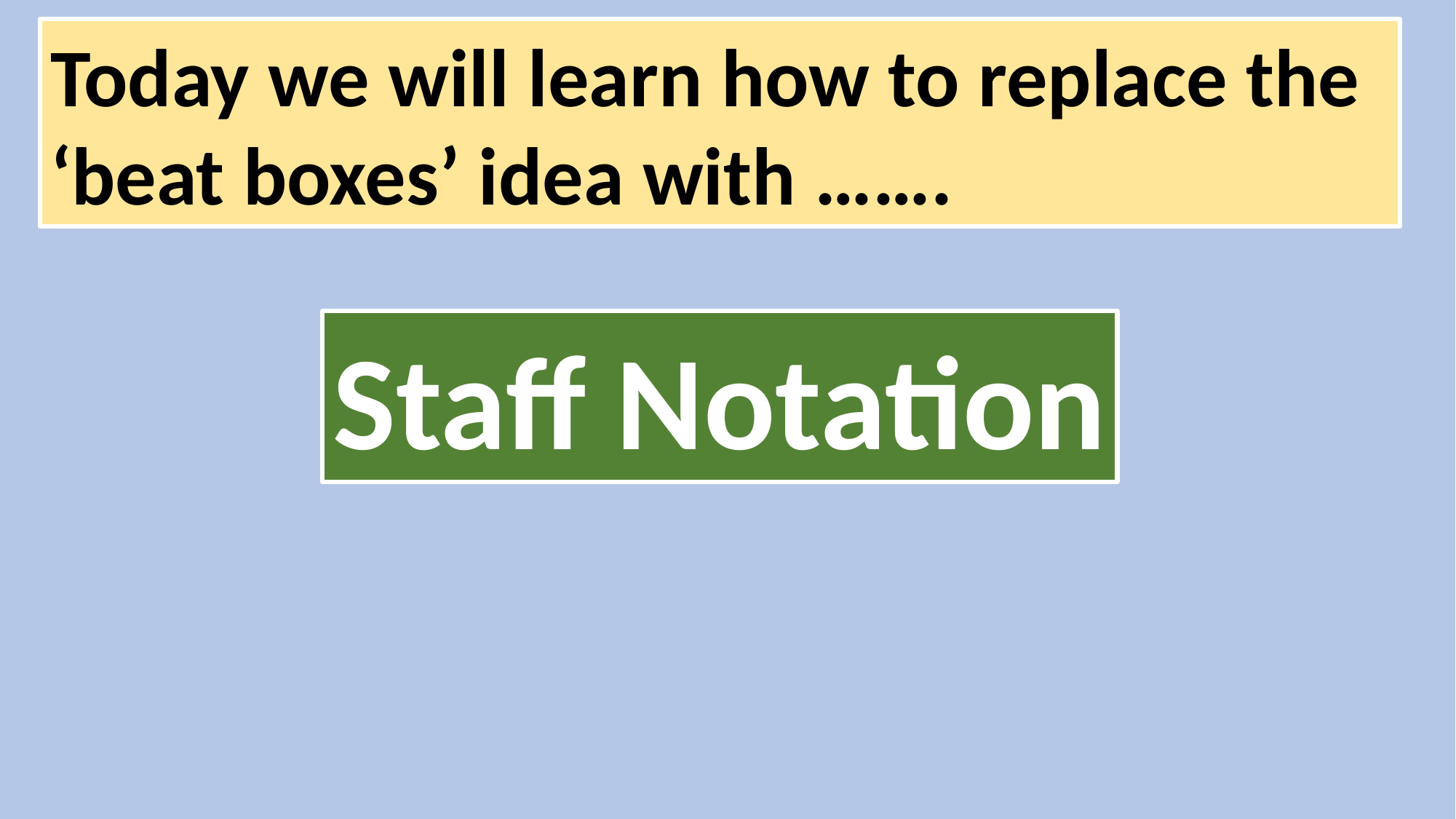

Today we will learn how to replace the ‘beat boxes’ idea with …….
Staff Notation